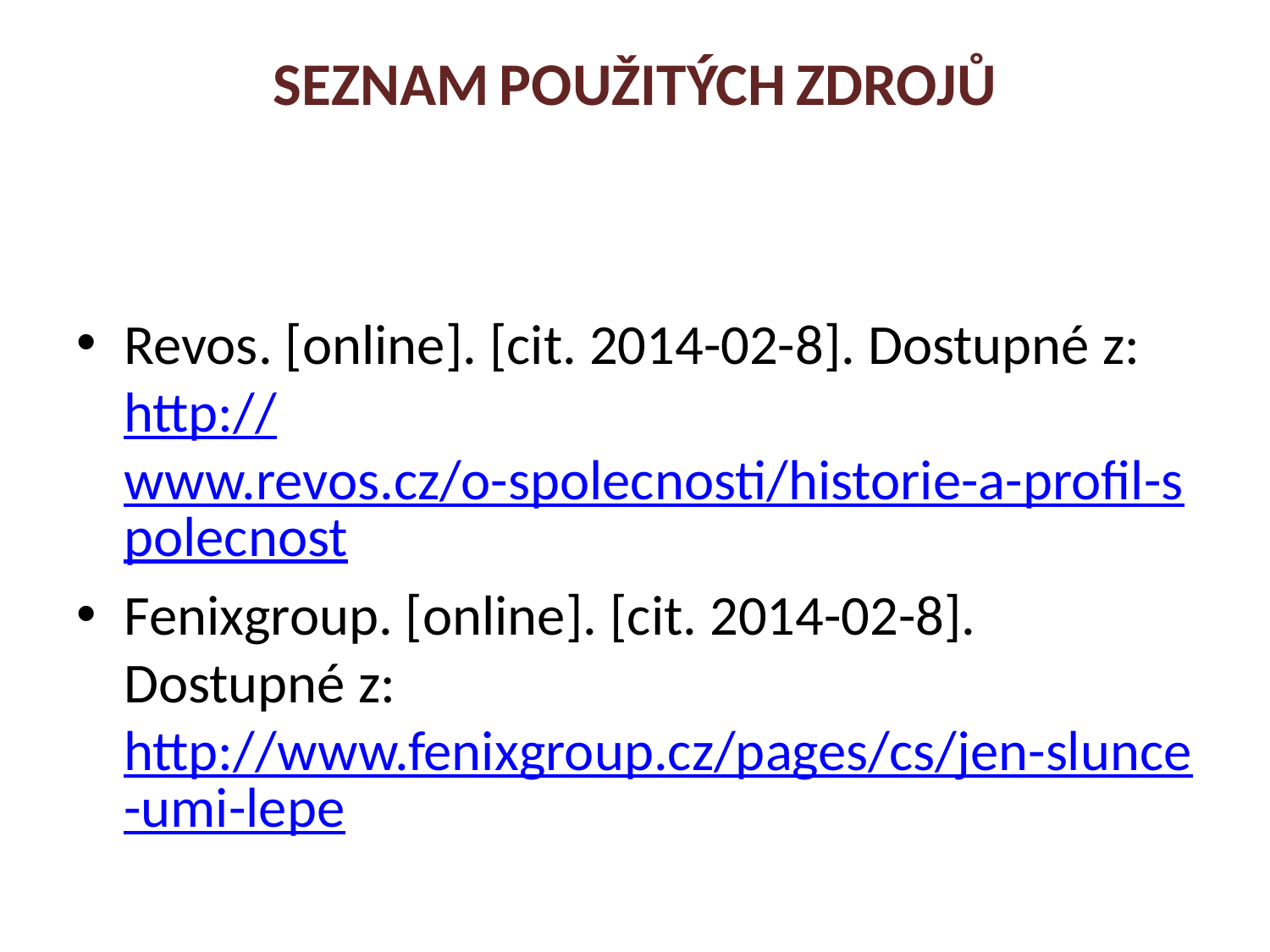

# SEZNAM POUŽITÝCH ZDROJŮ

Revos. [online]. [cit. 2014-02-8]. Dostupné z: http://www.revos.cz/o-spolecnosti/historie-a-profil-spolecnost
Fenixgroup. [online]. [cit. 2014-02-8]. Dostupné z: http://www.fenixgroup.cz/pages/cs/jen-slunce-umi-lepe